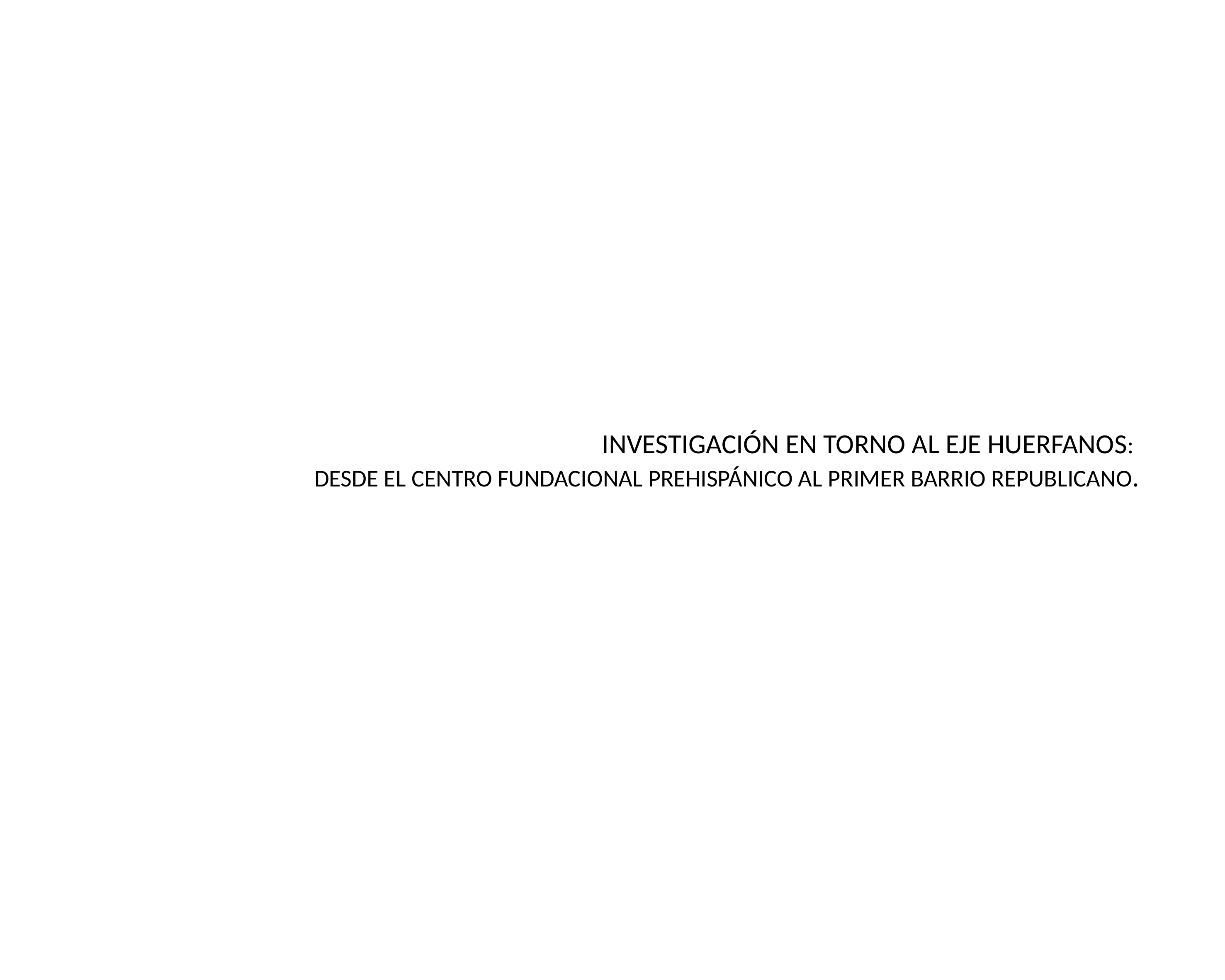

# INVESTIGACIÓN EN TORNO AL EJE HUERFANOS: DESDE EL CENTRO FUNDACIONAL PREHISPÁNICO AL PRIMER BARRIO REPUBLICANO.